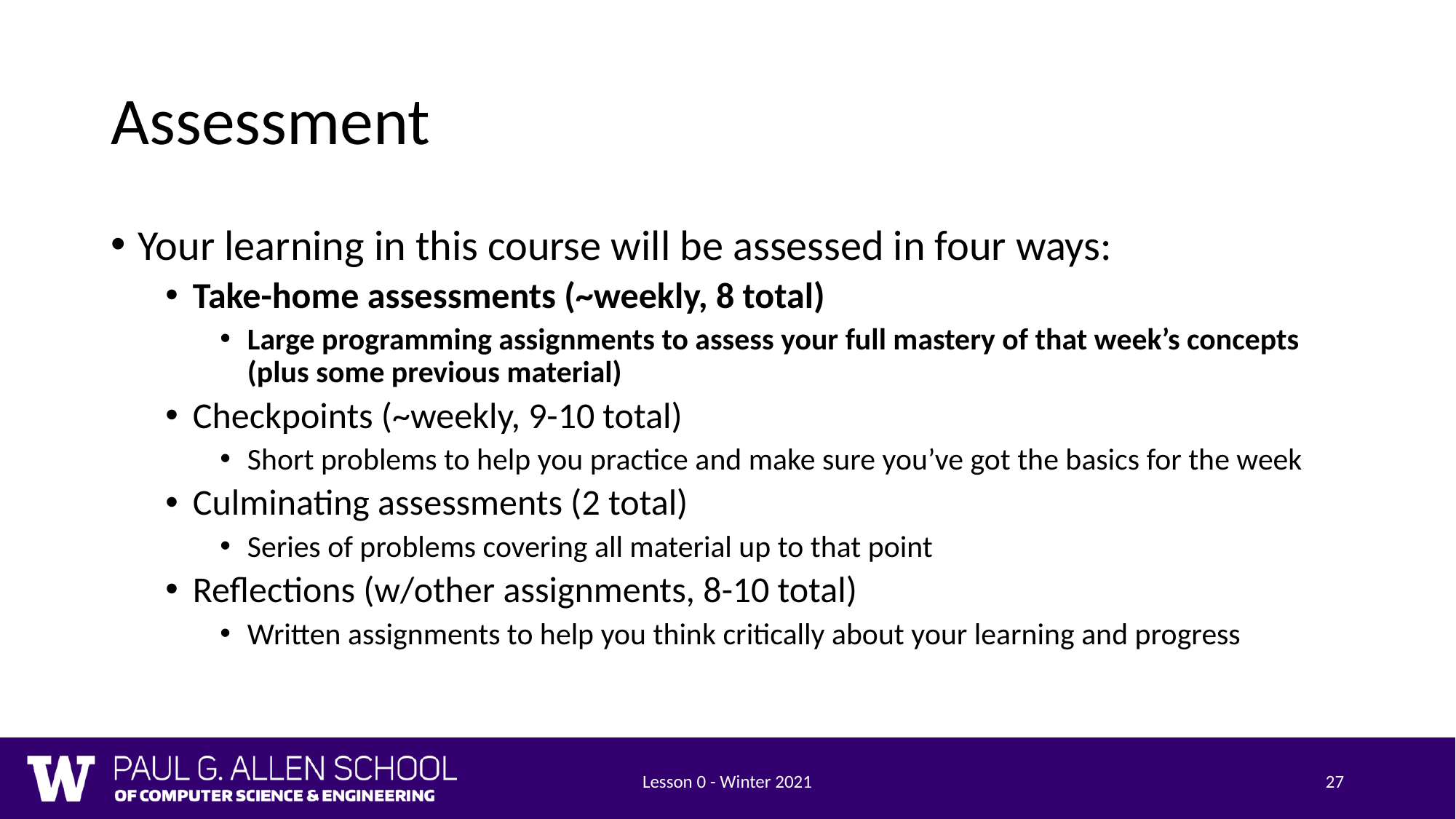

# Assessment
Your learning in this course will be assessed in four ways:
Take-home assessments (~weekly, 8 total)
Large programming assignments to assess your full mastery of that week’s concepts (plus some previous material)
Checkpoints (~weekly, 9-10 total)
Short problems to help you practice and make sure you’ve got the basics for the week
Culminating assessments (2 total)
Series of problems covering all material up to that point
Reflections (w/other assignments, 8-10 total)
Written assignments to help you think critically about your learning and progress
Lesson 0 - Winter 2021
27